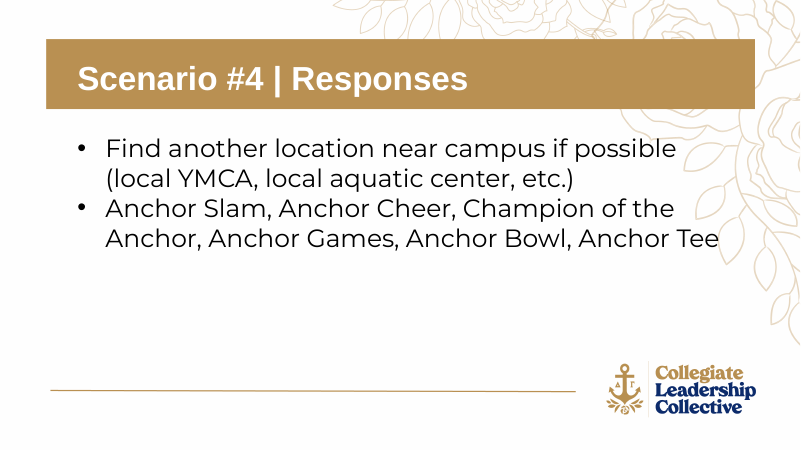

Scenario #4 | Responses
Find another location near campus if possible (local YMCA, local aquatic center, etc.)
Anchor Slam, Anchor Cheer, Champion of the Anchor, Anchor Games, Anchor Bowl, Anchor Tee